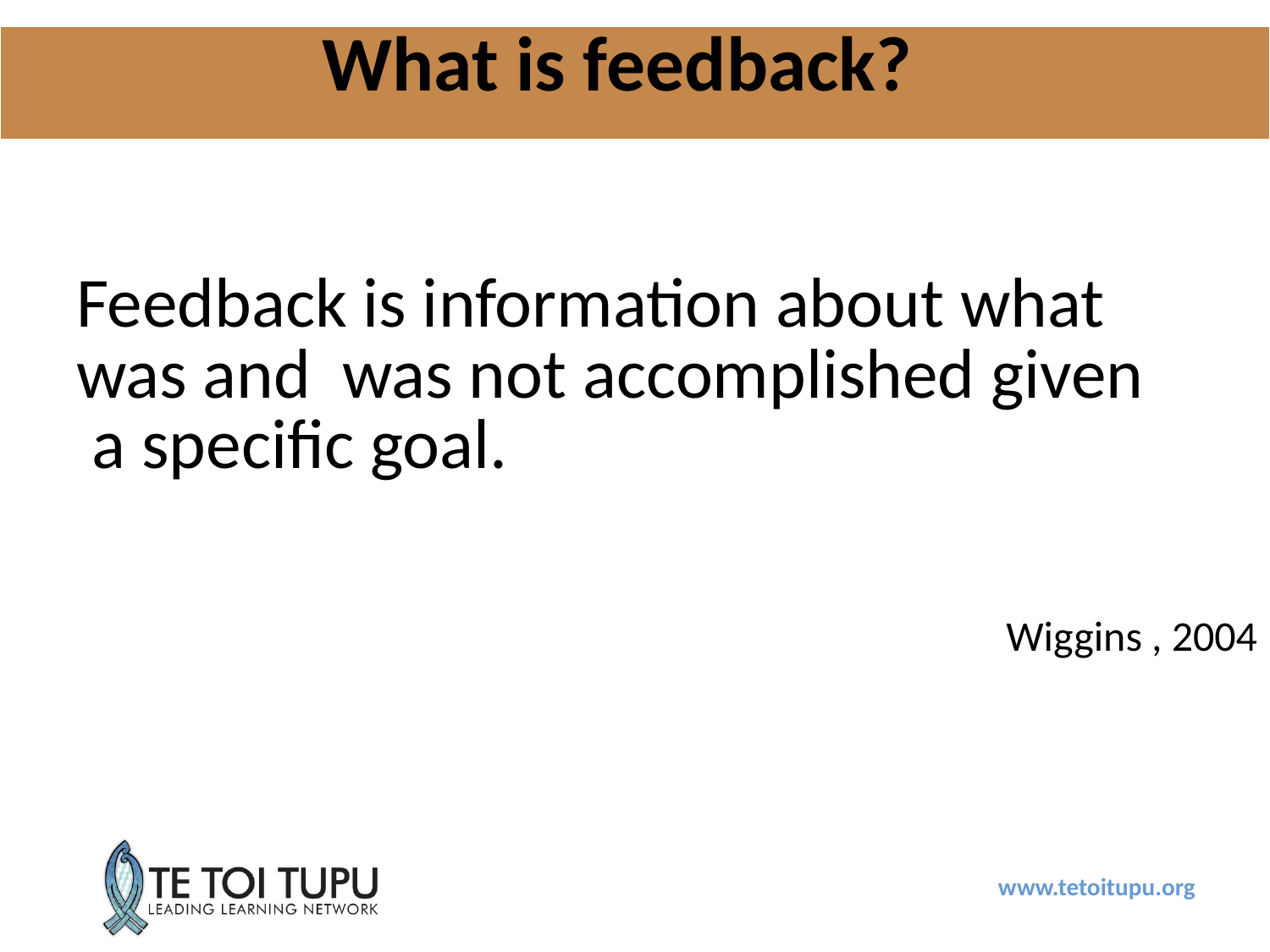

| What is feedback? |
| --- |
| Feedback is information about what was and was not accomplished given a specific goal. Wiggins , 2004 |